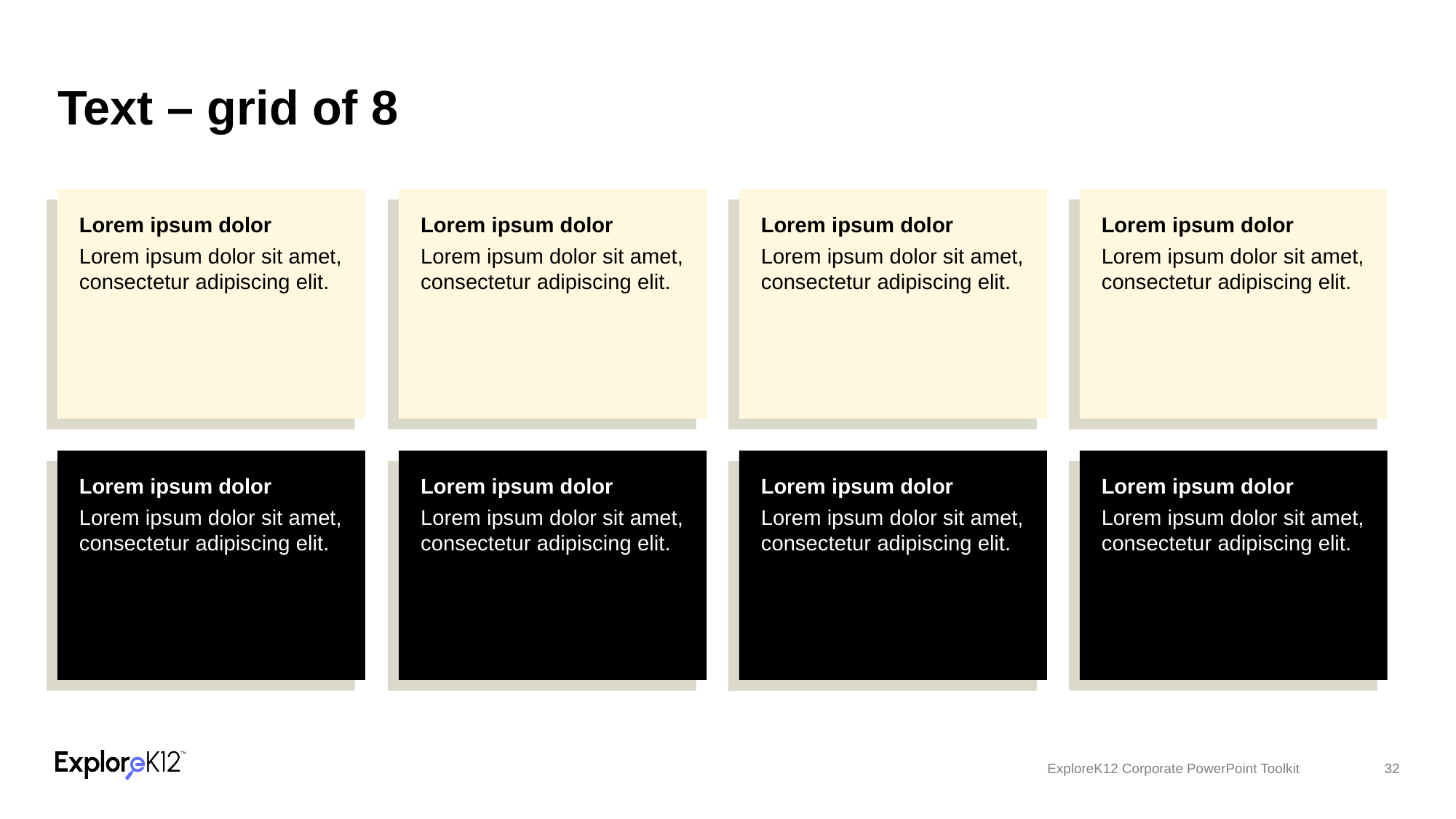

# Text – grid of 8
Lorem ipsum dolor
Lorem ipsum dolor sit amet, consectetur adipiscing elit.
Lorem ipsum dolor
Lorem ipsum dolor sit amet, consectetur adipiscing elit.

Lorem ipsum dolor
Lorem ipsum dolor sit amet, consectetur adipiscing elit.

Lorem ipsum dolor
Lorem ipsum dolor sit amet, consectetur adipiscing elit.

Lorem ipsum dolor
Lorem ipsum dolor sit amet, consectetur adipiscing elit.

Lorem ipsum dolor
Lorem ipsum dolor sit amet, consectetur adipiscing elit.

Lorem ipsum dolor
Lorem ipsum dolor sit amet, consectetur adipiscing elit.

Lorem ipsum dolor
Lorem ipsum dolor sit amet, consectetur adipiscing elit.

ExploreK12 Corporate PowerPoint Toolkit
32